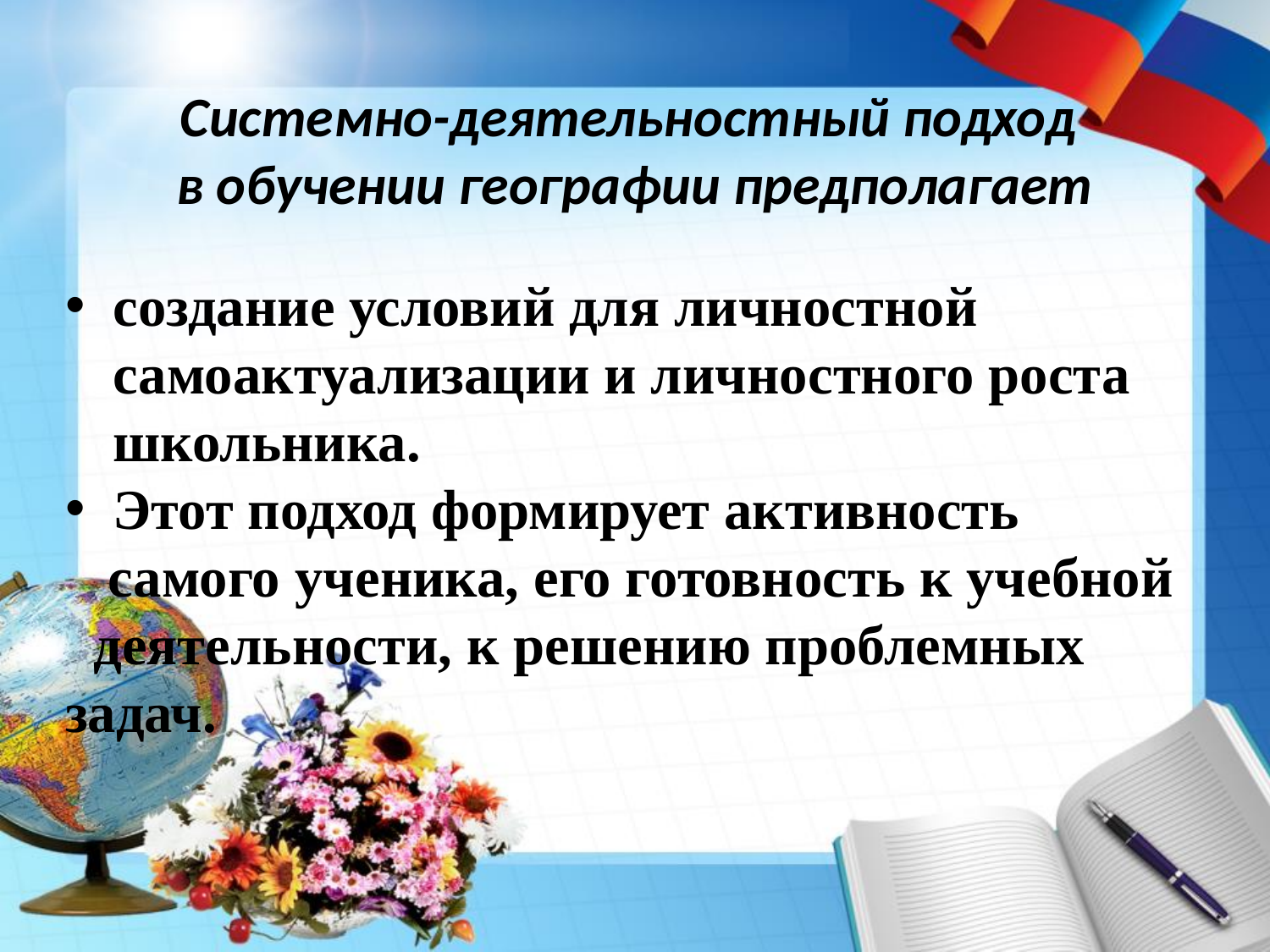

# Системно-деятельностный подход в обучении географии предполагает
создание условий для личностной самоактуализации и личностного роста школьника.
Этот подход формирует активность
   самого ученика, его готовность к учебной    деятельности, к решению проблемных задач.